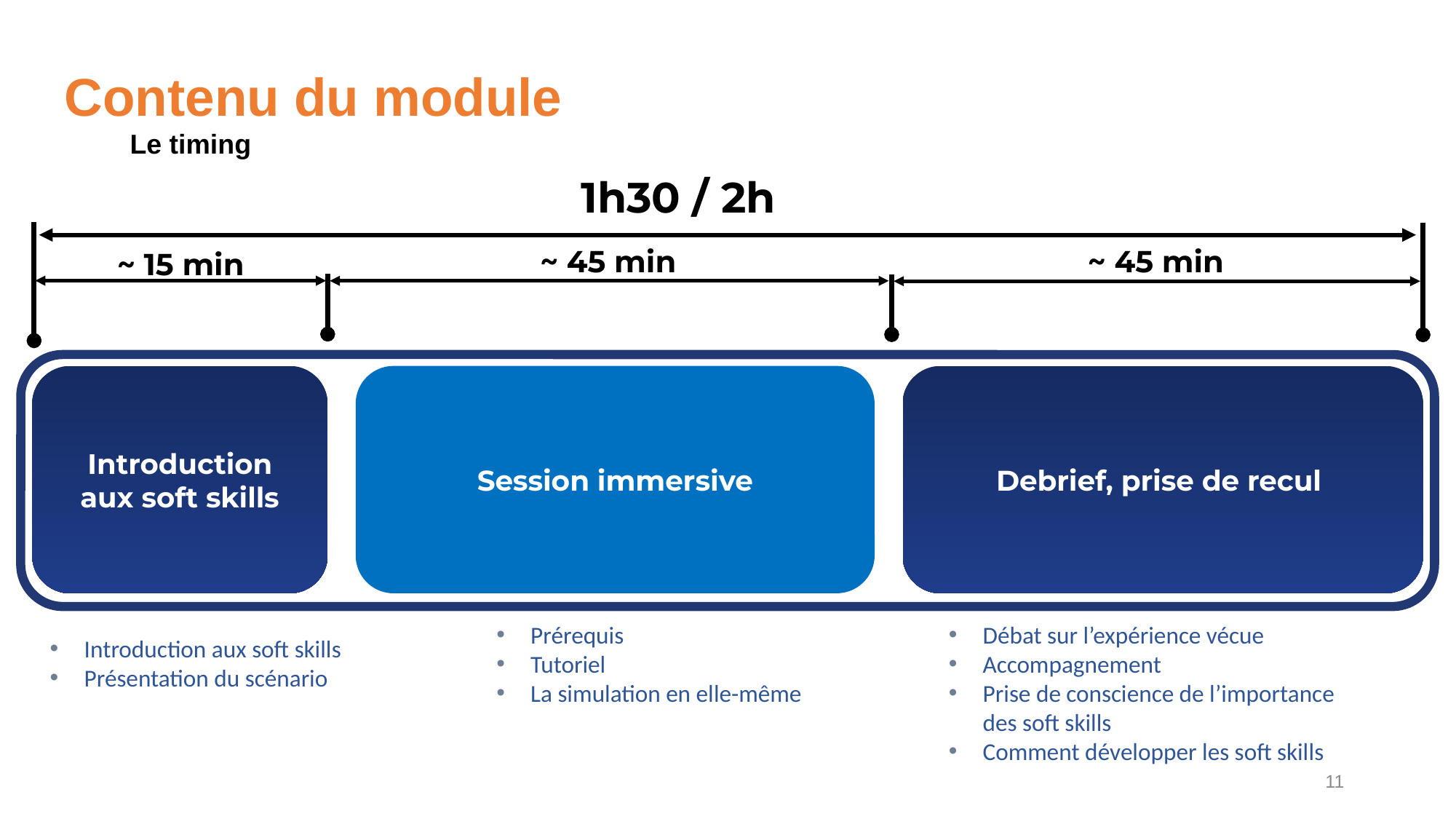

# Contenu du module
Le timing
1h30 / 2h

~ 45 min
~ 45 min
~ 15 min

Session immersive
Introduction aux soft skills
Debrief, prise de recul

Prérequis
Tutoriel
La simulation en elle-même

Débat sur l’expérience vécue
Accompagnement
Prise de conscience de l’importance des soft skills
Comment développer les soft skills

Introduction aux soft skills
Présentation du scénario